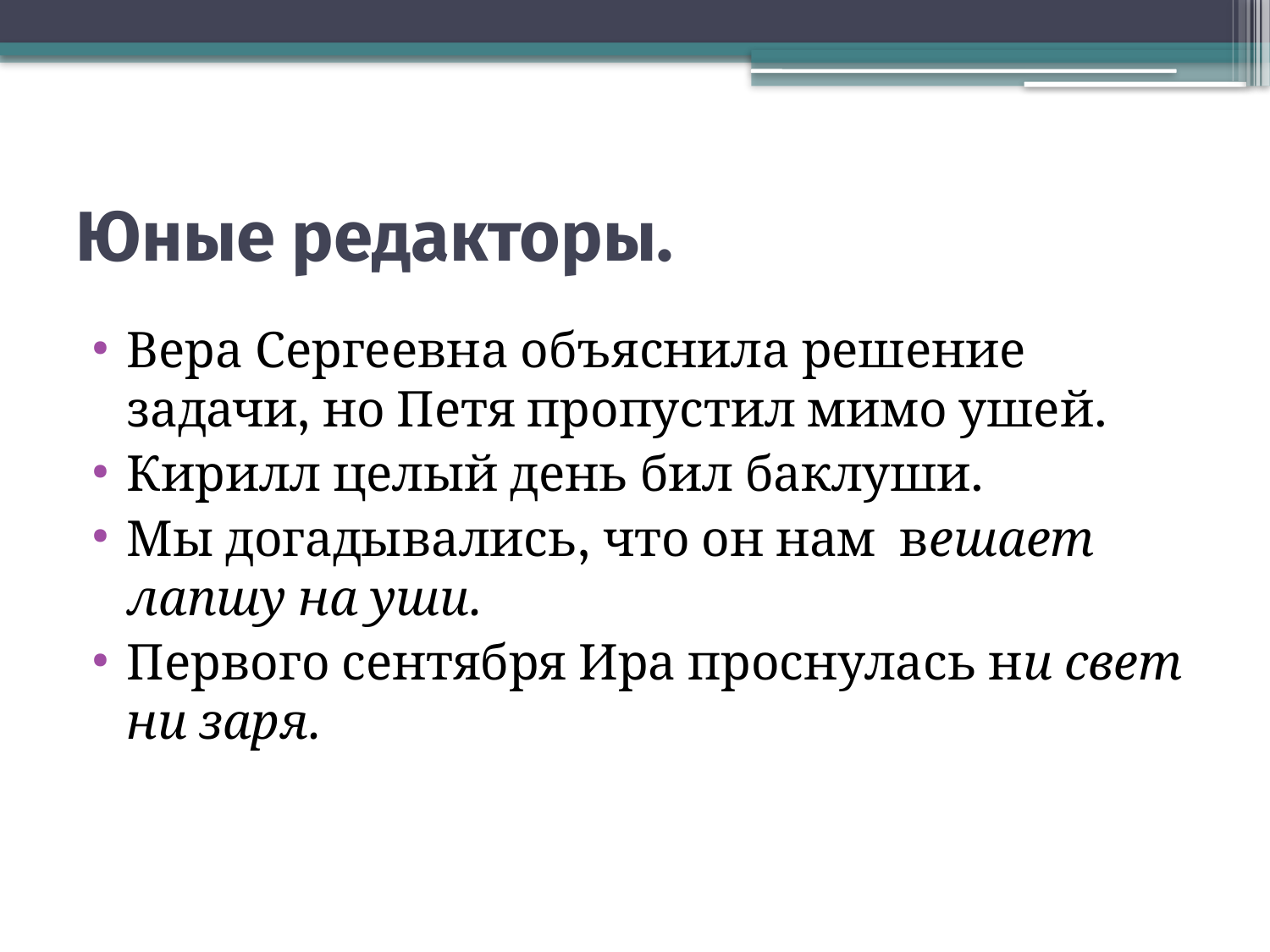

# Юные редакторы.
Вера Сергеевна объяснила решение задачи, но Петя пропустил мимо ушей.
Кирилл целый день бил баклуши.
Мы догадывались, что он нам  вешает лапшу на уши.
Первого сентября Ира проснулась ни свет ни заря.